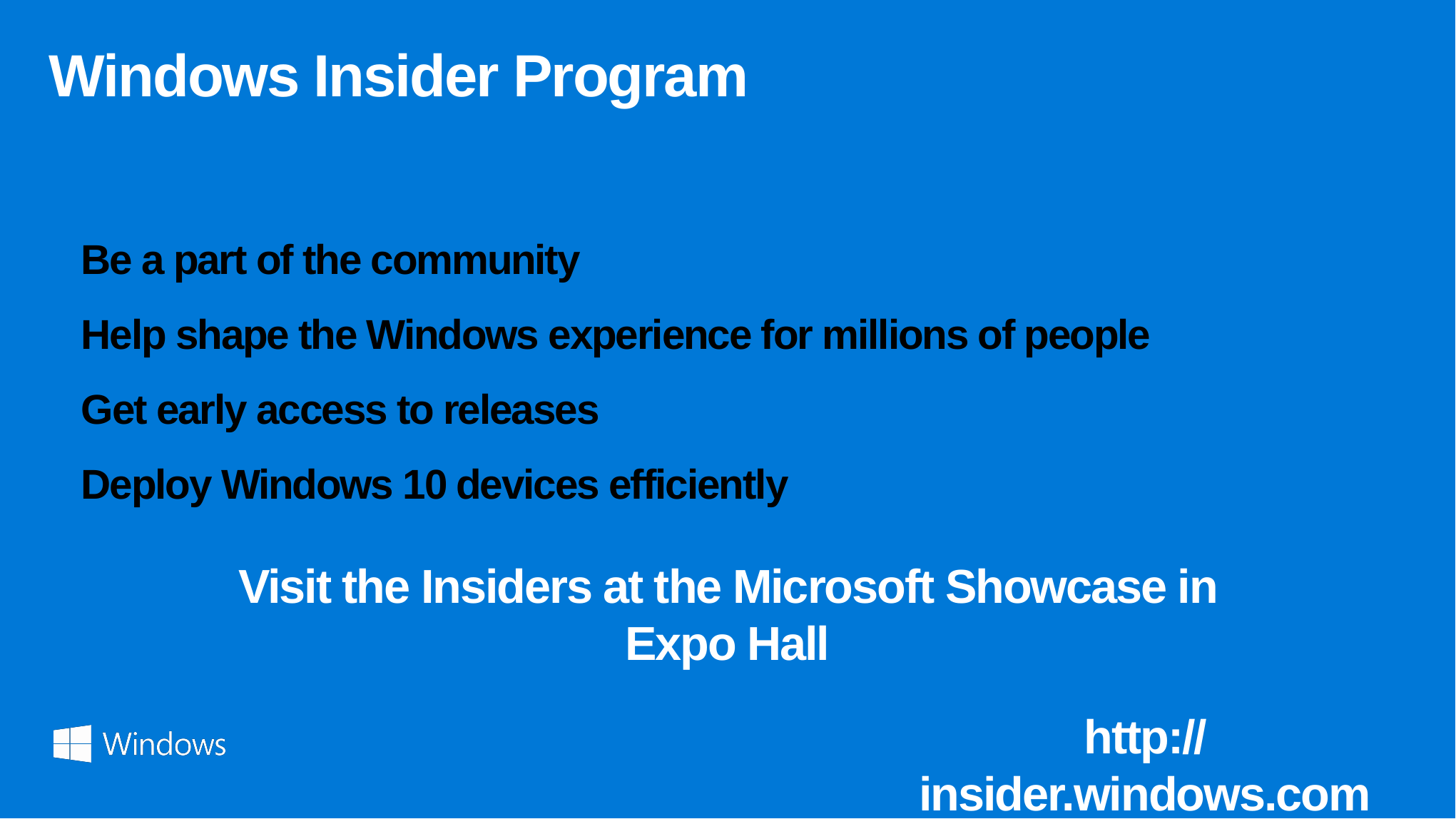

Windows Insider Program
# Be a part of the community Help shape the Windows experience for millions of people Get early access to releases Deploy Windows 10 devices efficiently
Visit the Insiders at the Microsoft Showcase in Expo Hall
http://insider.windows.com